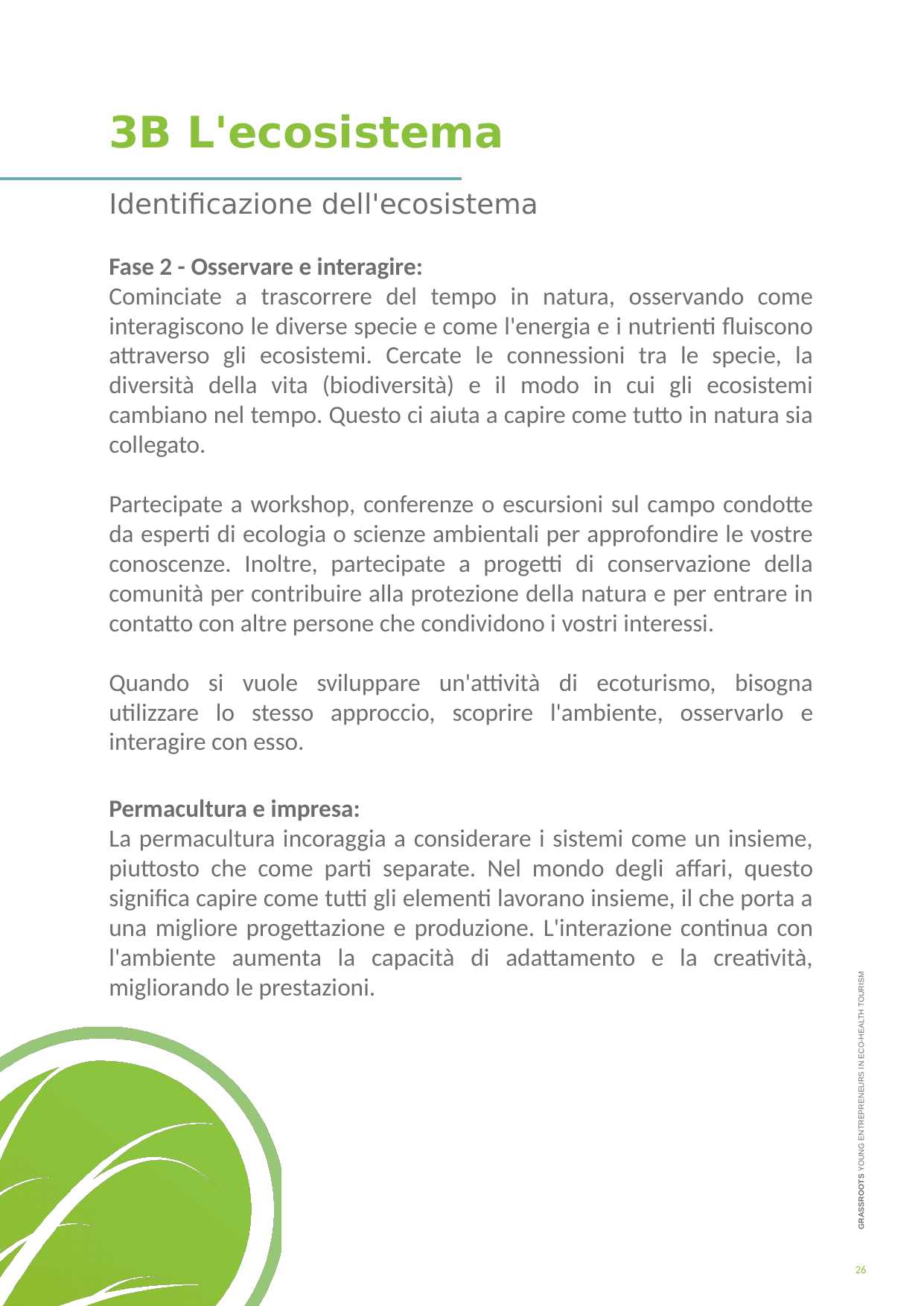

3B L'ecosistema
Identificazione dell'ecosistema
Fase 2 - Osservare e interagire:
Cominciate a trascorrere del tempo in natura, osservando come interagiscono le diverse specie e come l'energia e i nutrienti fluiscono attraverso gli ecosistemi. Cercate le connessioni tra le specie, la diversità della vita (biodiversità) e il modo in cui gli ecosistemi cambiano nel tempo. Questo ci aiuta a capire come tutto in natura sia collegato.
Partecipate a workshop, conferenze o escursioni sul campo condotte da esperti di ecologia o scienze ambientali per approfondire le vostre conoscenze. Inoltre, partecipate a progetti di conservazione della comunità per contribuire alla protezione della natura e per entrare in contatto con altre persone che condividono i vostri interessi.
Quando si vuole sviluppare un'attività di ecoturismo, bisogna utilizzare lo stesso approccio, scoprire l'ambiente, osservarlo e interagire con esso.
Permacultura e impresa:
La permacultura incoraggia a considerare i sistemi come un insieme, piuttosto che come parti separate. Nel mondo degli affari, questo significa capire come tutti gli elementi lavorano insieme, il che porta a una migliore progettazione e produzione. L'interazione continua con l'ambiente aumenta la capacità di adattamento e la creatività, migliorando le prestazioni.

26